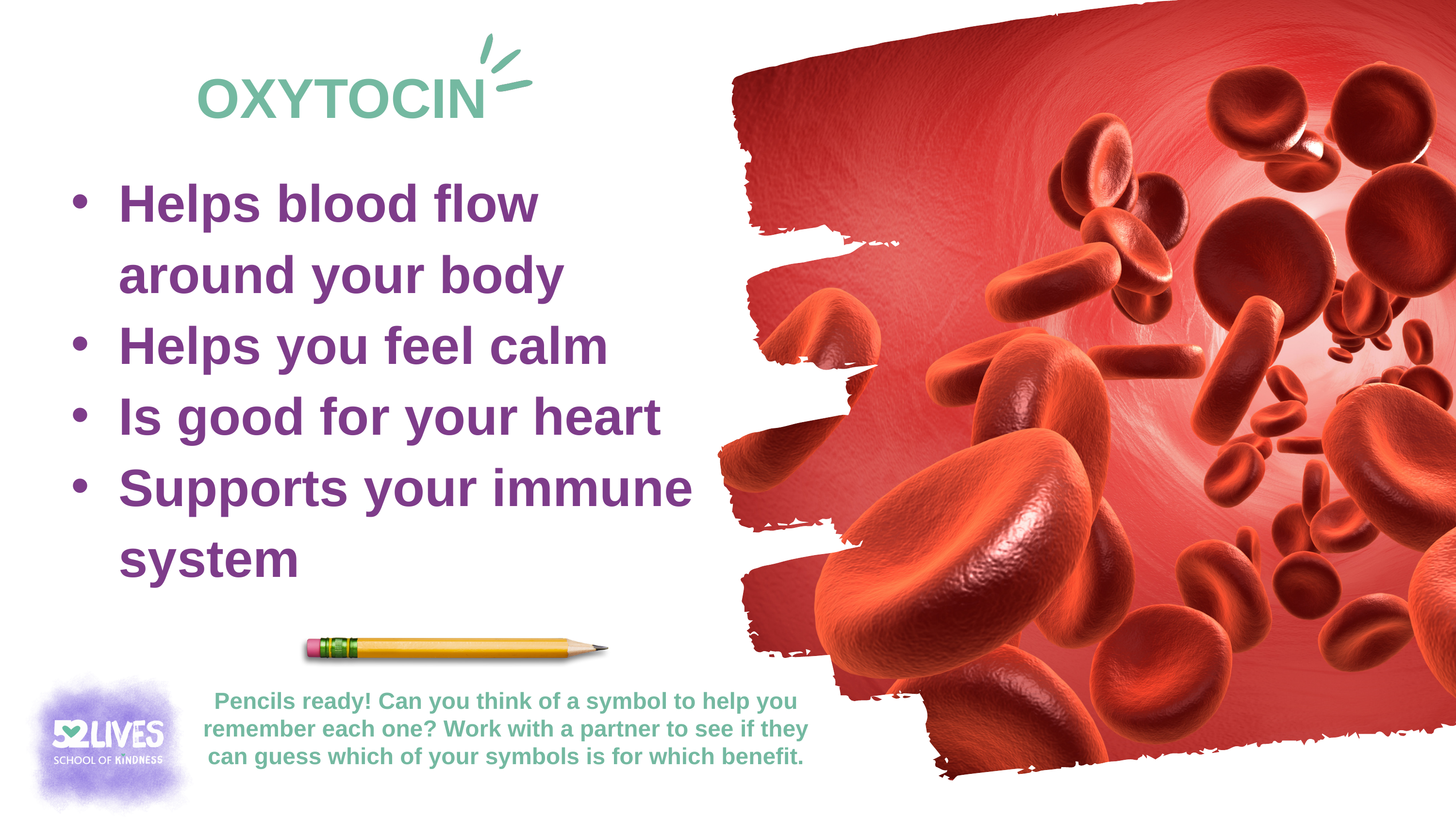

OXYTOCIN
Helps blood flow around your body
Helps you feel calm
Is good for your heart
Supports your immune system

Pencils ready! Can you think of a symbol to help you remember each one? Work with a partner to see if they can guess which of your symbols is for which benefit.